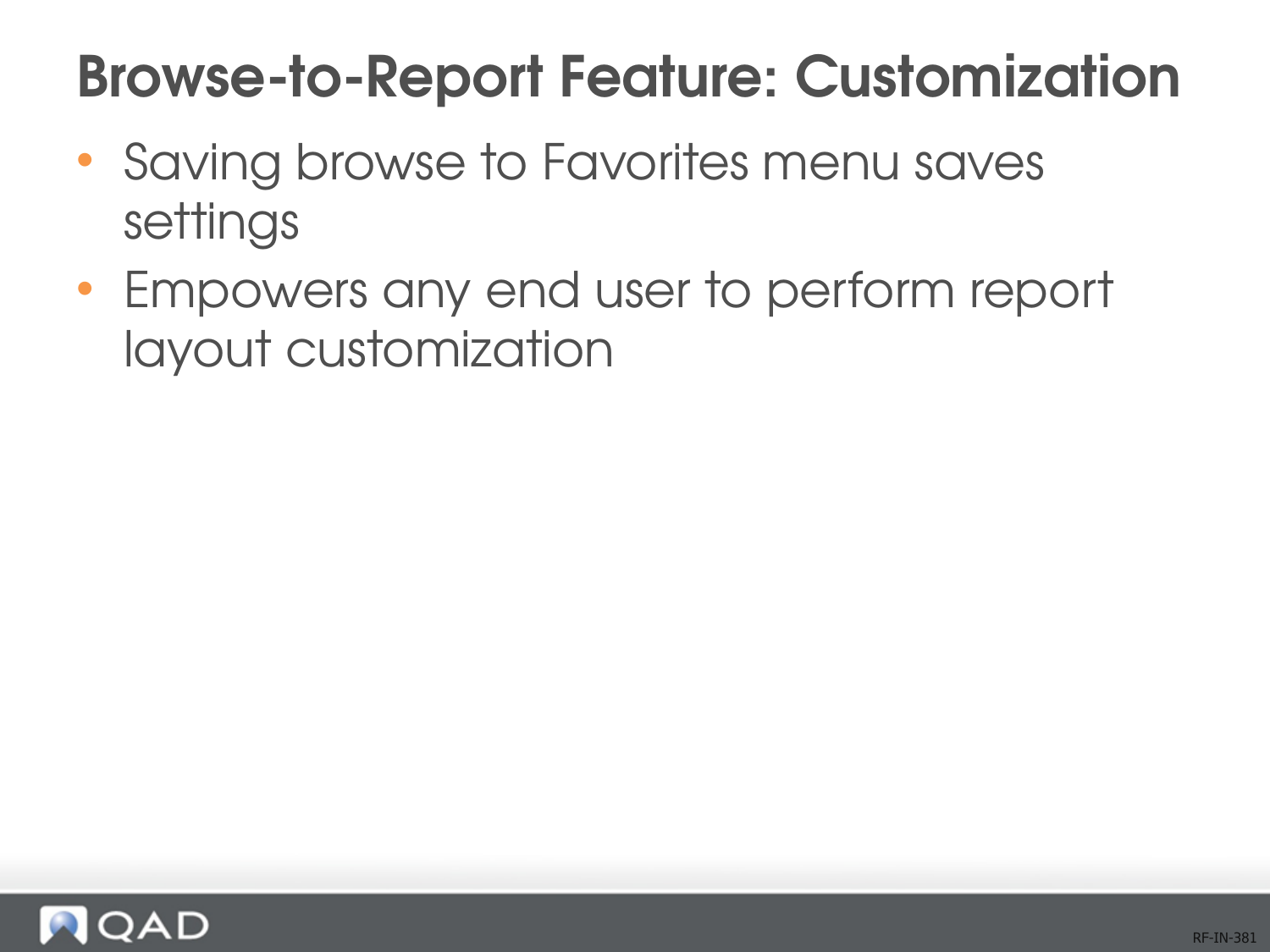

# Browse-to-Report Feature: Customization
Saving browse to Favorites menu saves settings
Empowers any end user to perform report layout customization
RF-IN-381